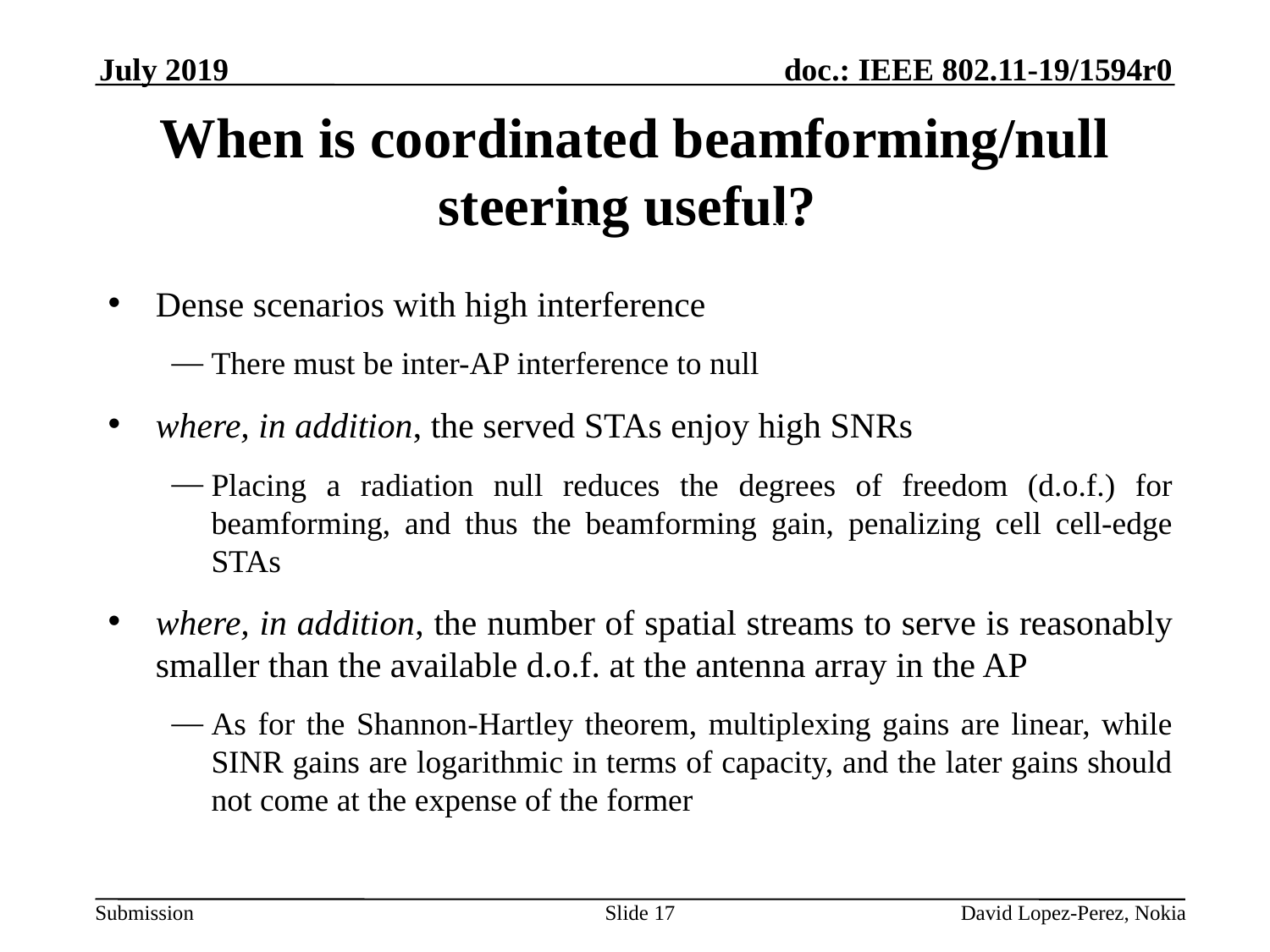

July 2019
# When is coordinated beamforming/null steering useful?
BB
BB
BB
BB
Dense scenarios with high interference
There must be inter-AP interference to null
where, in addition, the served STAs enjoy high SNRs
Placing a radiation null reduces the degrees of freedom (d.o.f.) for beamforming, and thus the beamforming gain, penalizing cell cell-edge STAs
where, in addition, the number of spatial streams to serve is reasonably smaller than the available d.o.f. at the antenna array in the AP
As for the Shannon-Hartley theorem, multiplexing gains are linear, while SINR gains are logarithmic in terms of capacity, and the later gains should not come at the expense of the former

Slide 17
 David Lopez-Perez, Nokia